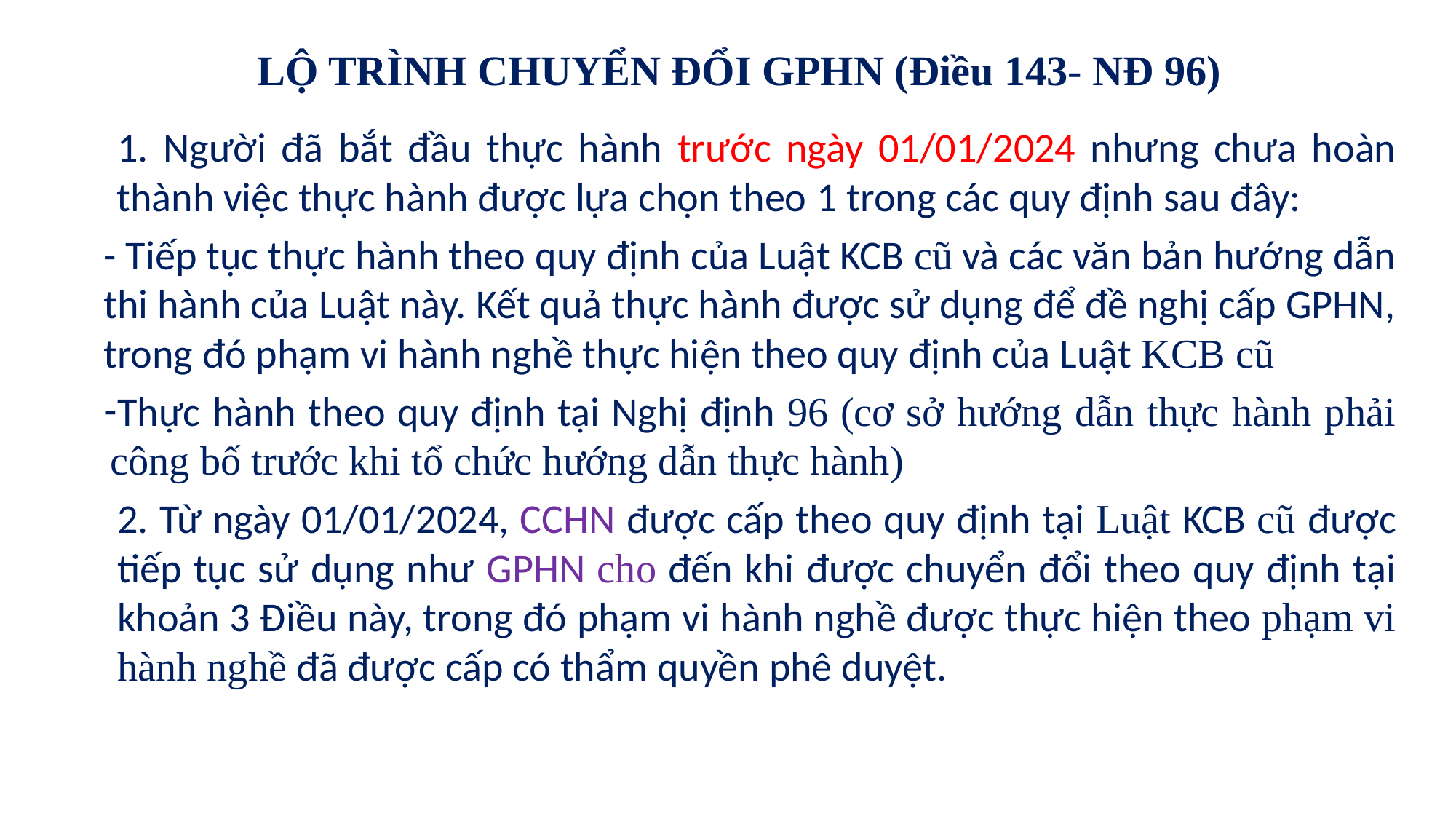

# LỘ TRÌNH CHUYỂN ĐỔI GPHN (Điều 143- NĐ 96)
1. Người đã bắt đầu thực hành trước ngày 01/01/2024 nhưng chưa hoàn thành việc thực hành được lựa chọn theo 1 trong các quy định sau đây:
- Tiếp tục thực hành theo quy định của Luật KCB cũ và các văn bản hướng dẫn thi hành của Luật này. Kết quả thực hành được sử dụng để đề nghị cấp GPHN, trong đó phạm vi hành nghề thực hiện theo quy định của Luật KCB cũ
Thực hành theo quy định tại Nghị định 96 (cơ sở hướng dẫn thực hành phải công bố trước khi tổ chức hướng dẫn thực hành)
2. Từ ngày 01/01/2024, CCHN được cấp theo quy định tại Luật KCB cũ được tiếp tục sử dụng như GPHN cho đến khi được chuyển đổi theo quy định tại khoản 3 Điều này, trong đó phạm vi hành nghề được thực hiện theo phạm vi hành nghề đã được cấp có thẩm quyền phê duyệt.